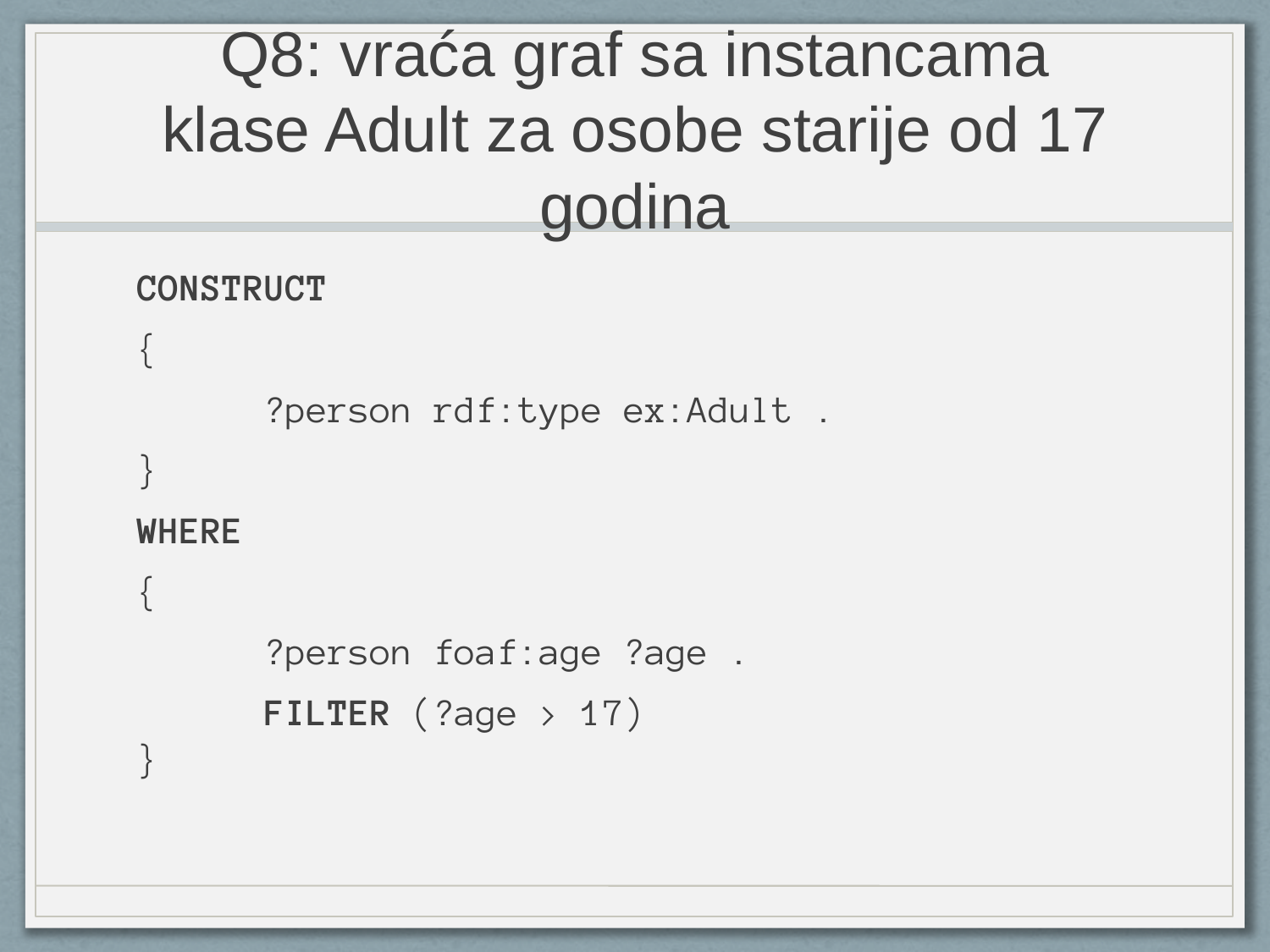

# Q8: vraća graf sa instancama klase Adult za osobe starije od 17 godina
CONSTRUCT
{
	?person rdf:type ex:Adult .
}
WHERE
{
	?person foaf:age ?age .
	FILTER (?age > 17)
}